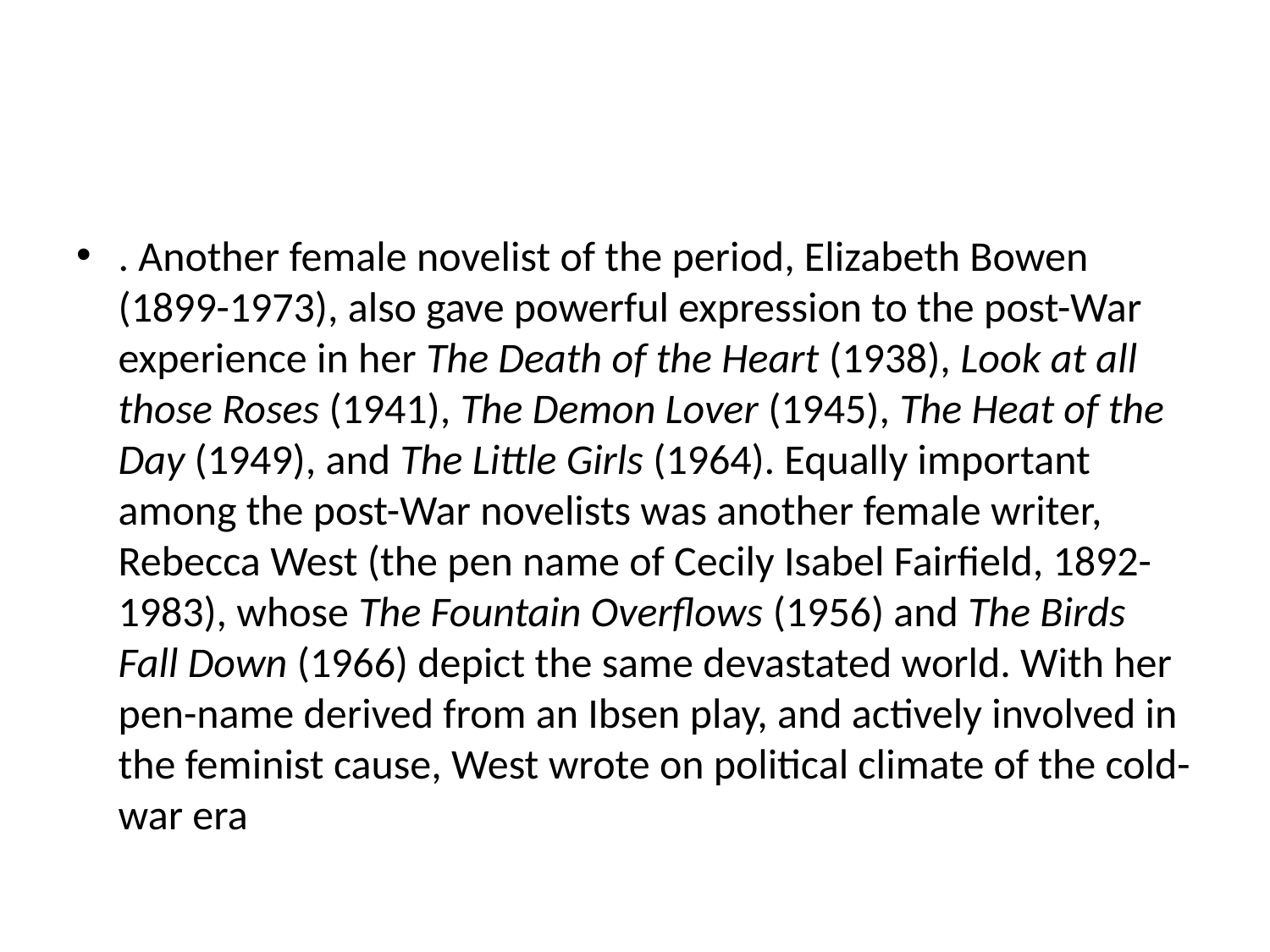

#
. Another female novelist of the period, Elizabeth Bowen (1899-1973), also gave powerful expression to the post-War experience in her The Death of the Heart (1938), Look at all those Roses (1941), The Demon Lover (1945), The Heat of the Day (1949), and The Little Girls (1964). Equally important among the post-War novelists was another female writer, Rebecca West (the pen name of Cecily Isabel Fairfield, 1892-1983), whose The Fountain Overflows (1956) and The Birds Fall Down (1966) depict the same devastated world. With her pen-name derived from an Ibsen play, and actively involved in the feminist cause, West wrote on political climate of the cold-war era